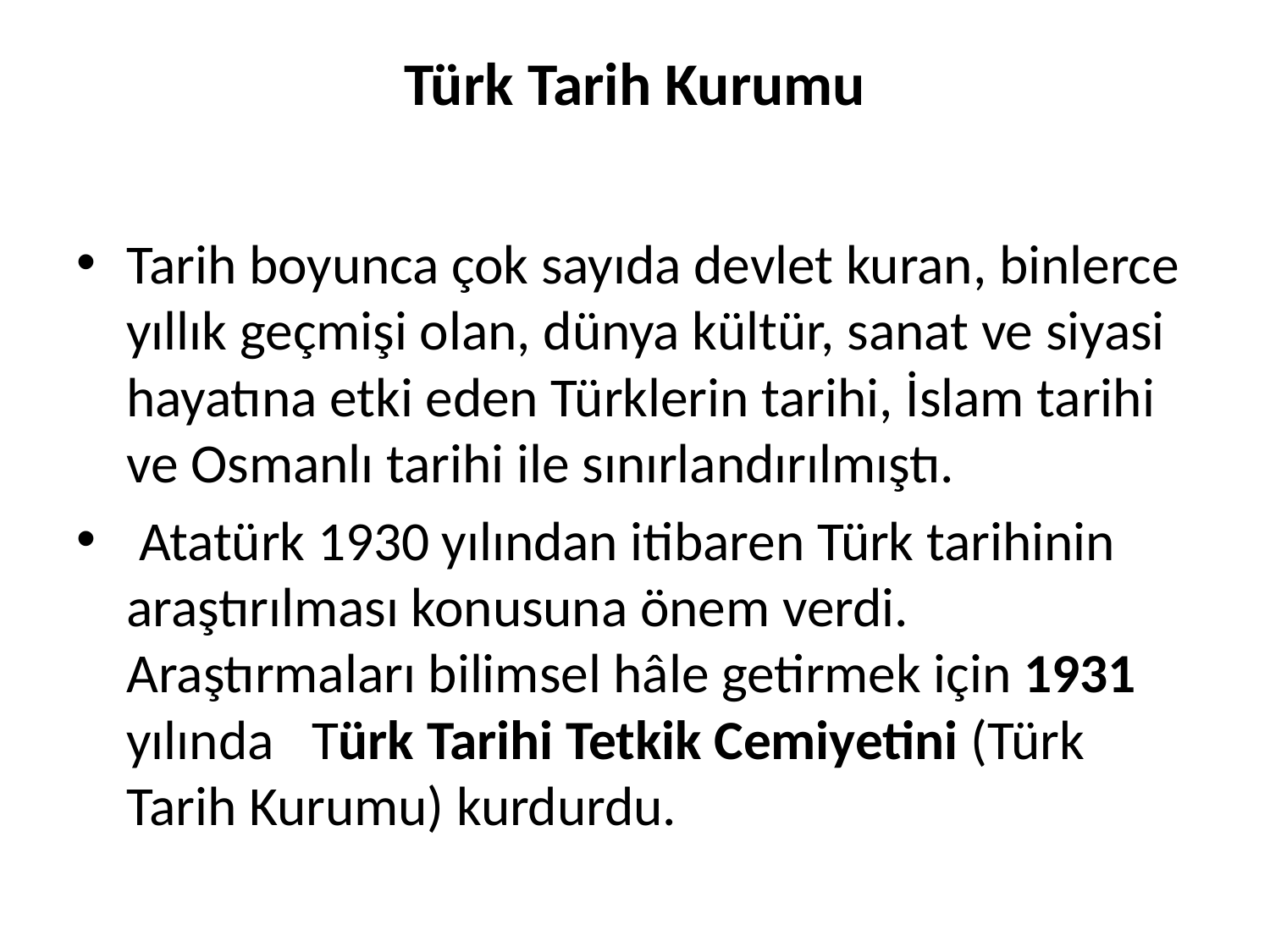

# Türk Tarih Kurumu
Tarih boyunca çok sayıda devlet kuran, binlerce yıllık geçmişi olan, dünya kültür, sanat ve siyasi hayatına etki eden Türklerin tarihi, İslam tarihi ve Osmanlı tarihi ile sınırlandırılmıştı.
 Atatürk 1930 yılından itibaren Türk tarihinin araştırılması konusuna önem verdi. Araştırmaları bilimsel hâle getirmek için 1931 yılında   Türk Tarihi Tetkik Cemiyetini (Türk Tarih Kurumu) kurdurdu.